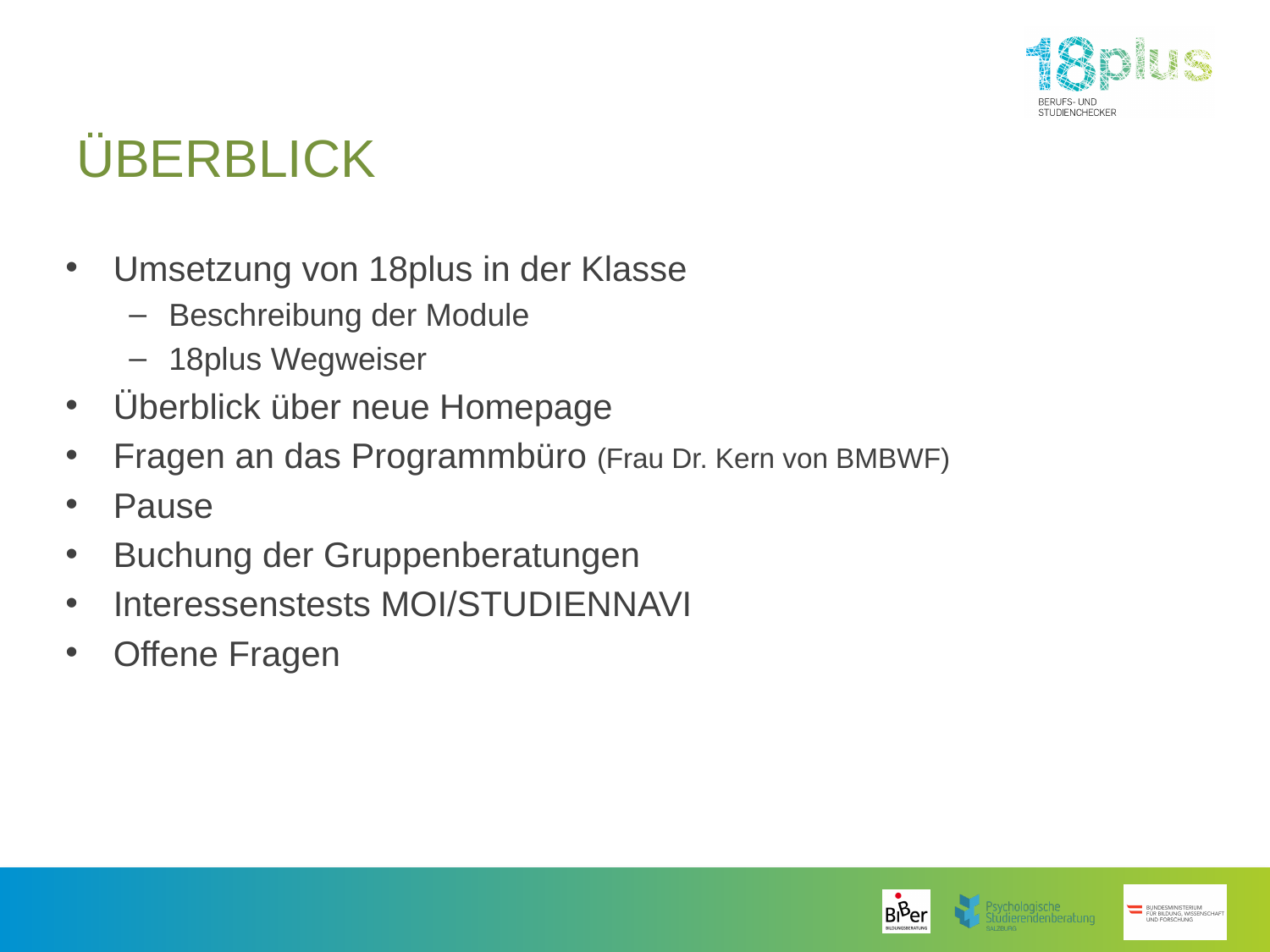

# Überblick
Umsetzung von 18plus in der Klasse
Beschreibung der Module
18plus Wegweiser
Überblick über neue Homepage
Fragen an das Programmbüro (Frau Dr. Kern von BMBWF)
Pause
Buchung der Gruppenberatungen
Interessenstests MOI/STUDIENNAVI
Offene Fragen